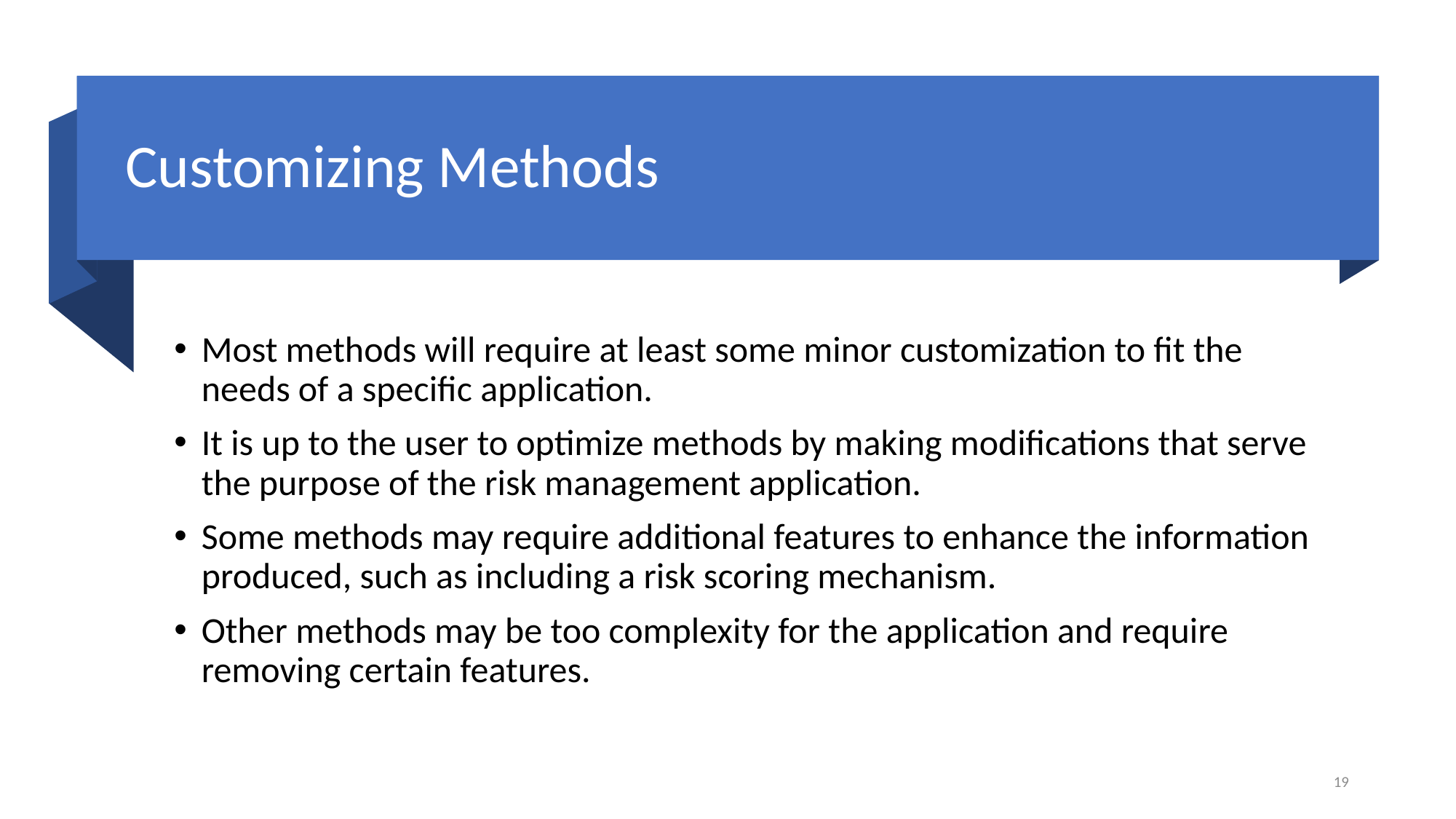

# Customizing Methods

Most methods will require at least some minor customization to fit the needs of a specific application.
It is up to the user to optimize methods by making modifications that serve the purpose of the risk management application.
Some methods may require additional features to enhance the information produced, such as including a risk scoring mechanism.
Other methods may be too complexity for the application and require removing certain features.
19